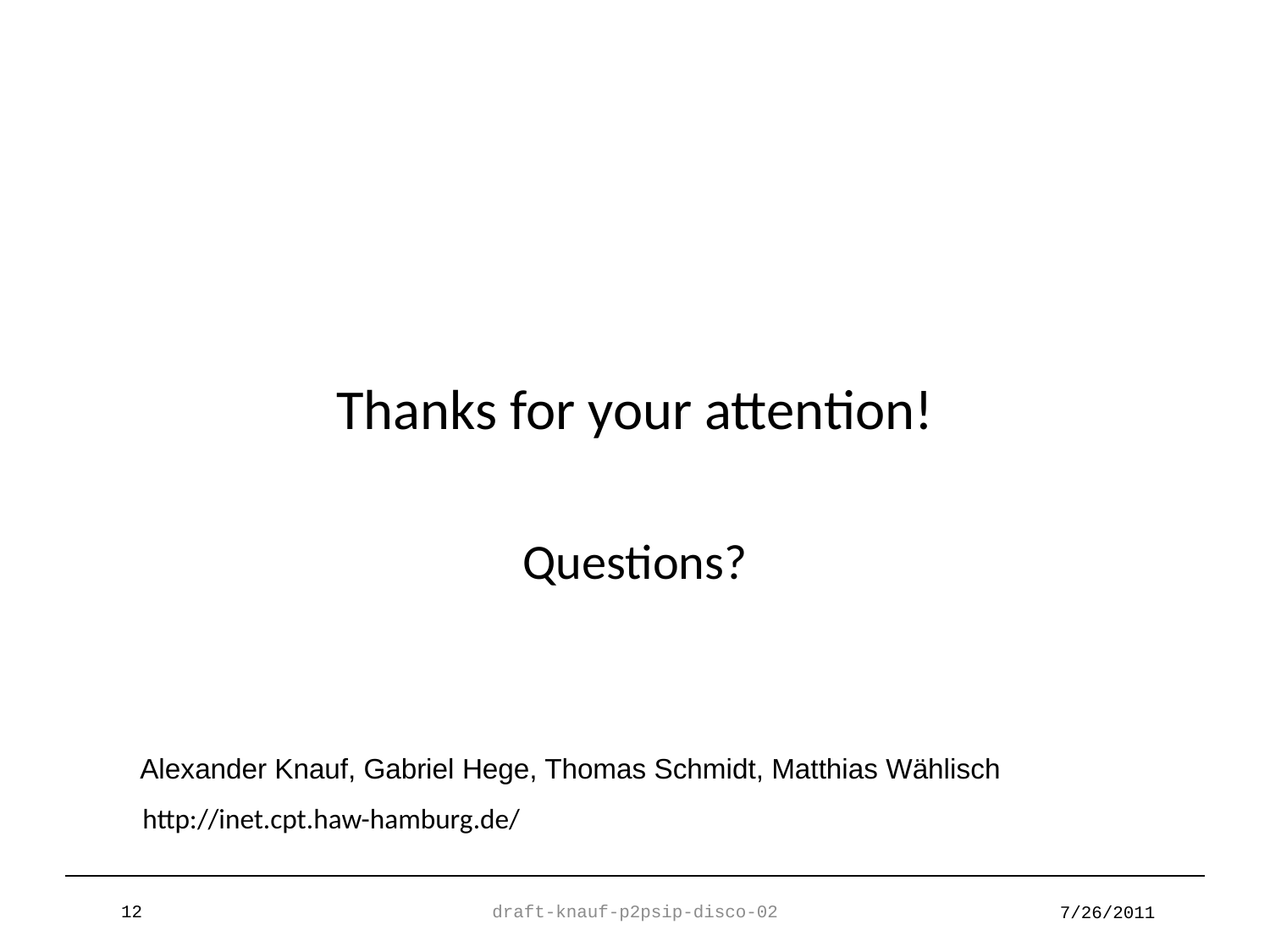

Thanks for your attention!

Questions?

Alexander Knauf, Gabriel Hege, Thomas Schmidt, Matthias Wählisch
http://inet.cpt.haw-hamburg.de/
12
draft-knauf-p2psip-disco-02
7/26/2011